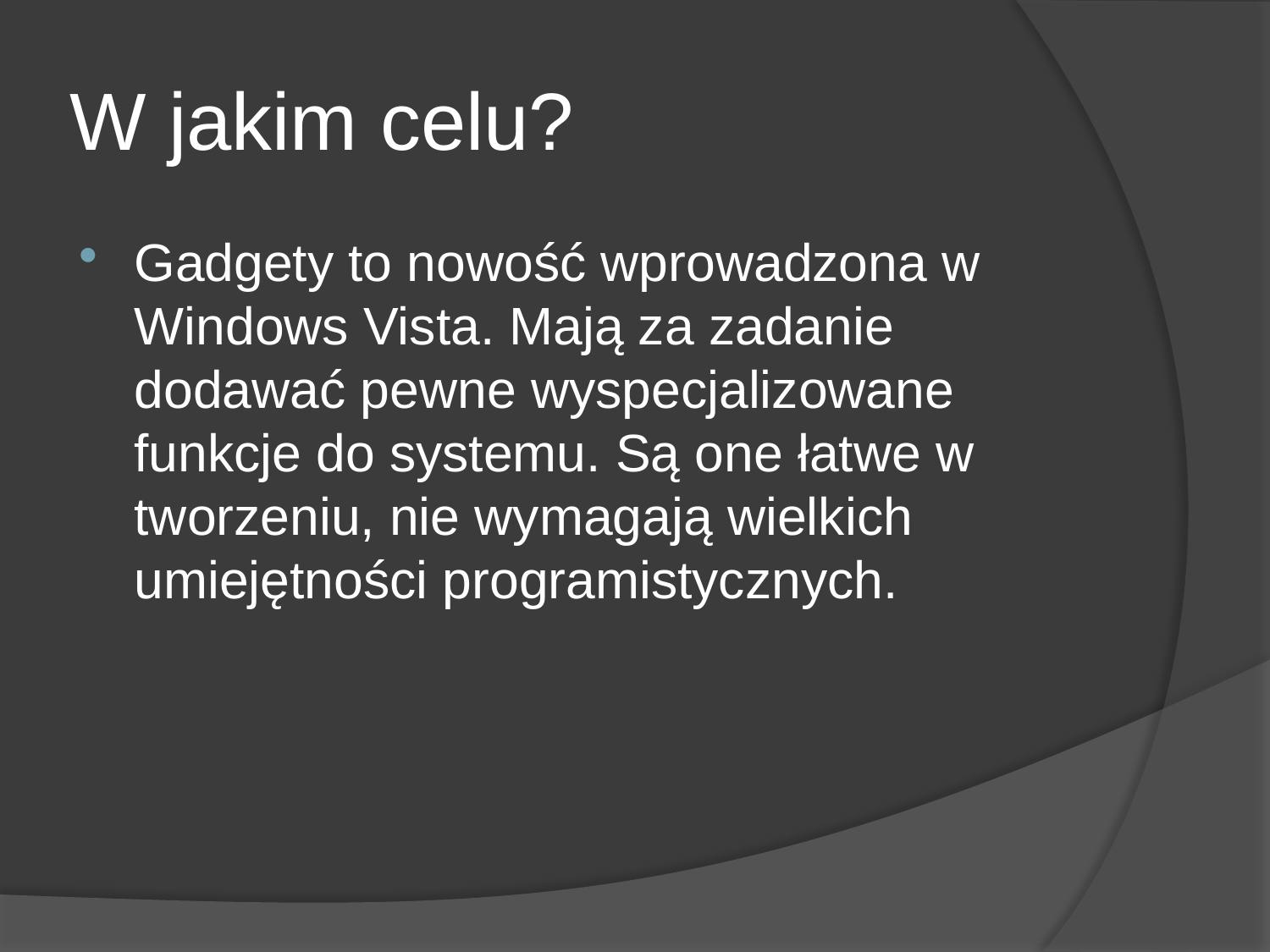

# W jakim celu?
Gadgety to nowość wprowadzona w Windows Vista. Mają za zadanie dodawać pewne wyspecjalizowane funkcje do systemu. Są one łatwe w tworzeniu, nie wymagają wielkich umiejętności programistycznych.